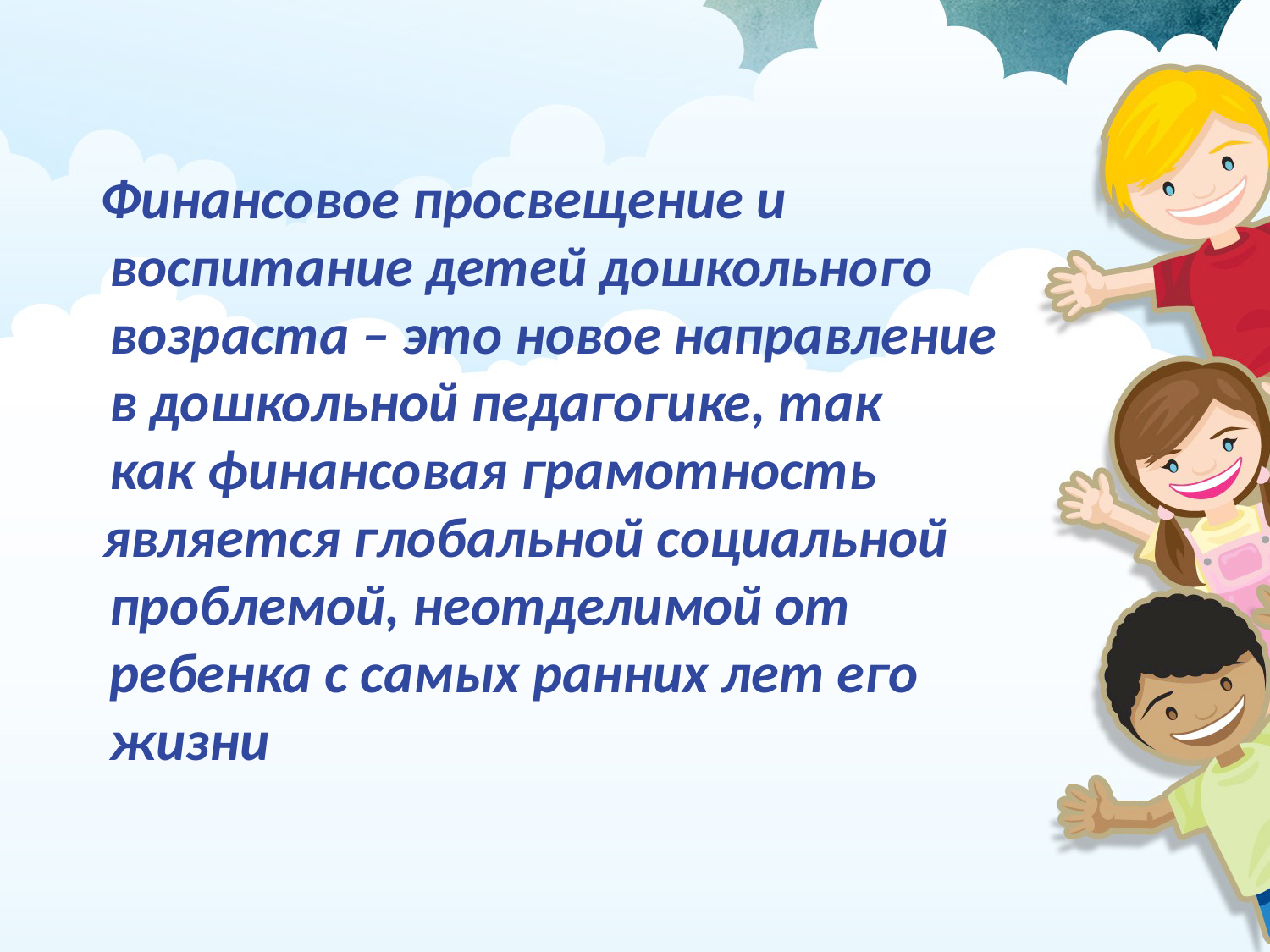

Финансовое просвещение и воспитание детей дошкольного возраста – это новое направление в дошкольной педагогике, так как финансовая грамотность
  является глобальной социальной проблемой, неотделимой от ребенка с самых ранних лет его жизни